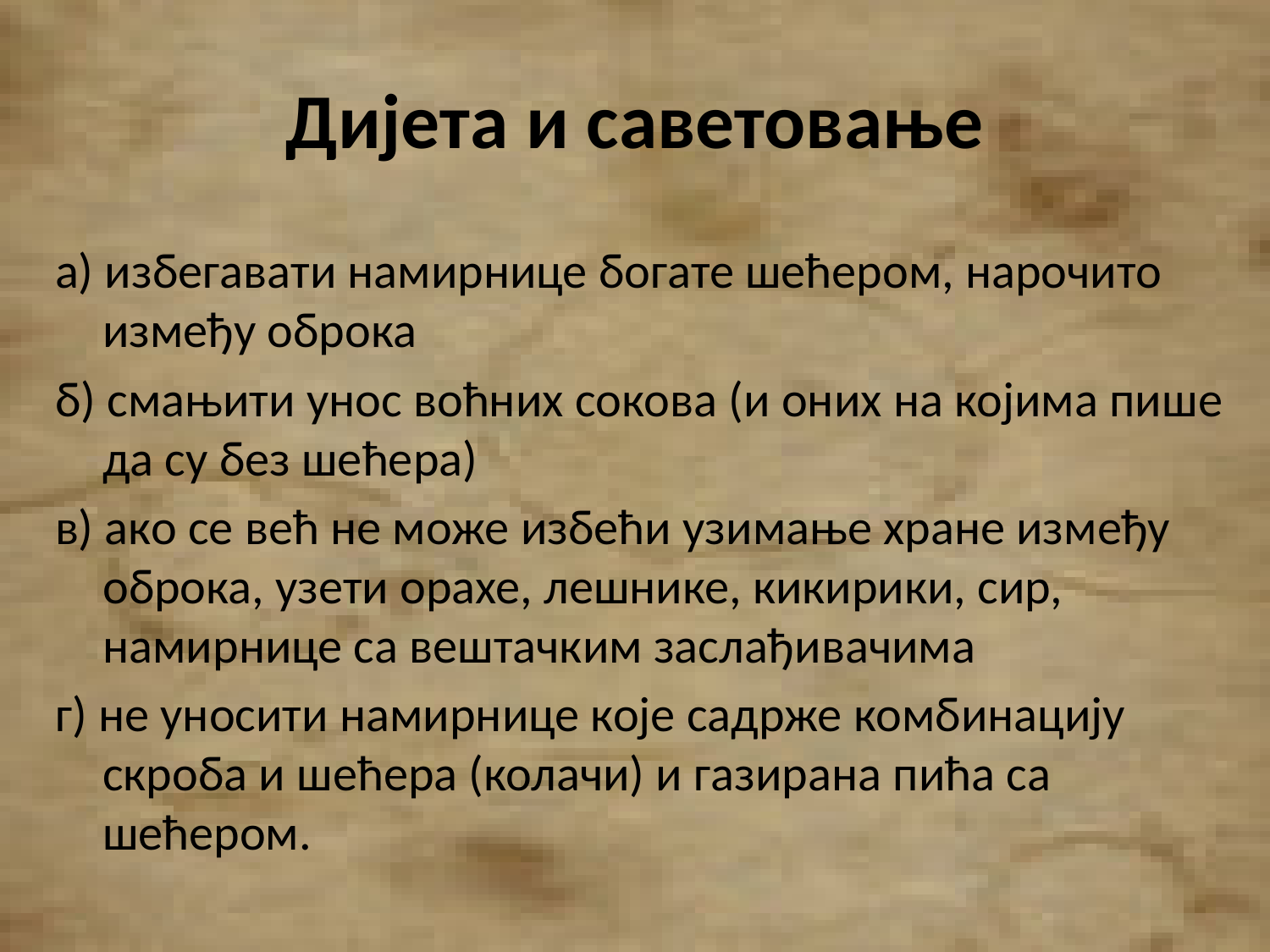

# Дијета и саветовање
а) избегавати намирнице богате шећером, нарочито између оброка
б) смањити унос воћних сокова (и оних на којима пише да су без шећера)
в) ако се већ не може избећи узимање хране између оброка, узети орахе, лешнике, кикирики, сир, намирнице са вештачким заслађивачима
г) не уносити намирнице које садрже комбинацију скроба и шећера (колачи) и газирана пића са шећером.